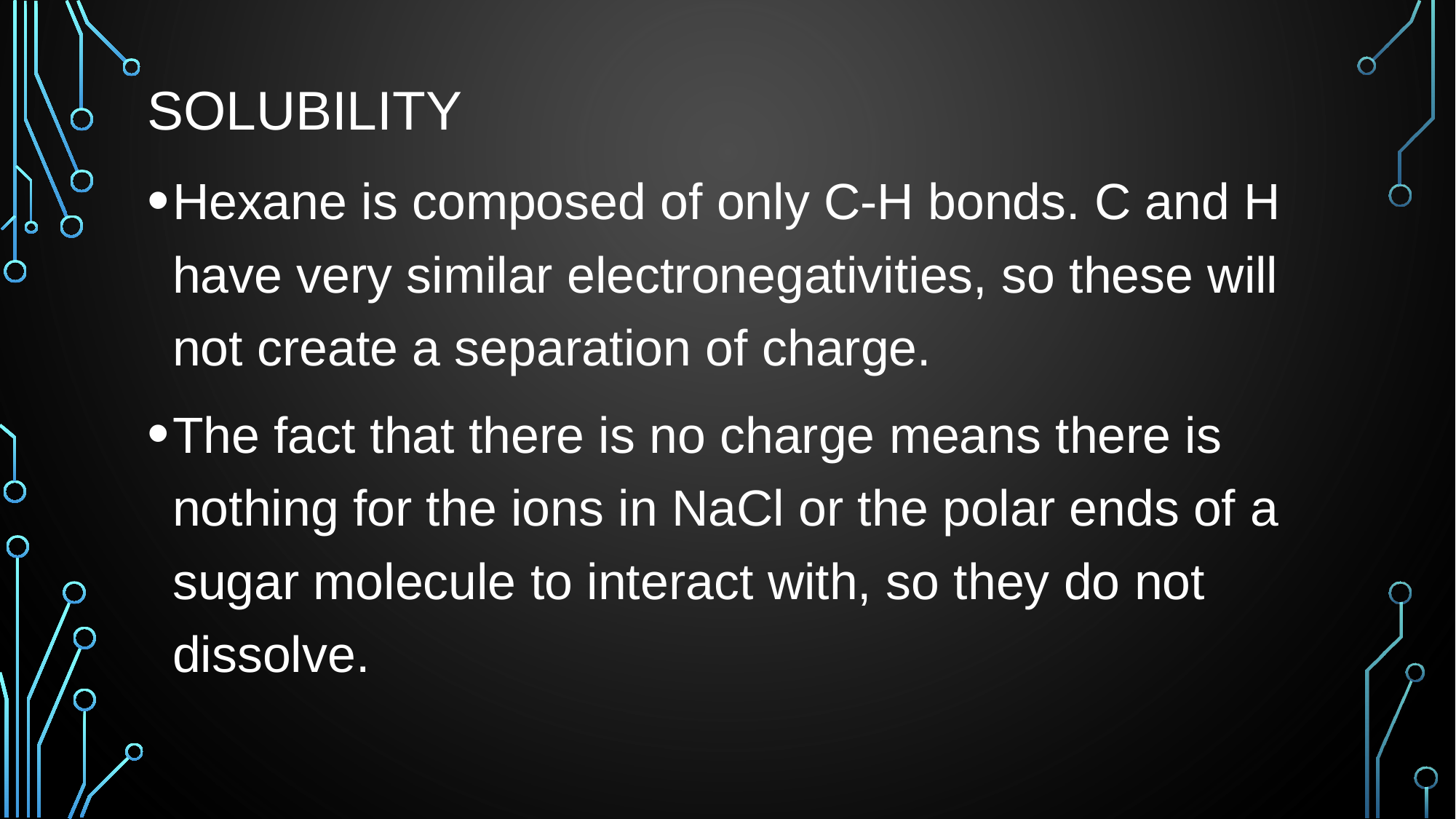

# Solubility
Hexane is composed of only C-H bonds. C and H have very similar electronegativities, so these will not create a separation of charge.
The fact that there is no charge means there is nothing for the ions in NaCl or the polar ends of a sugar molecule to interact with, so they do not dissolve.